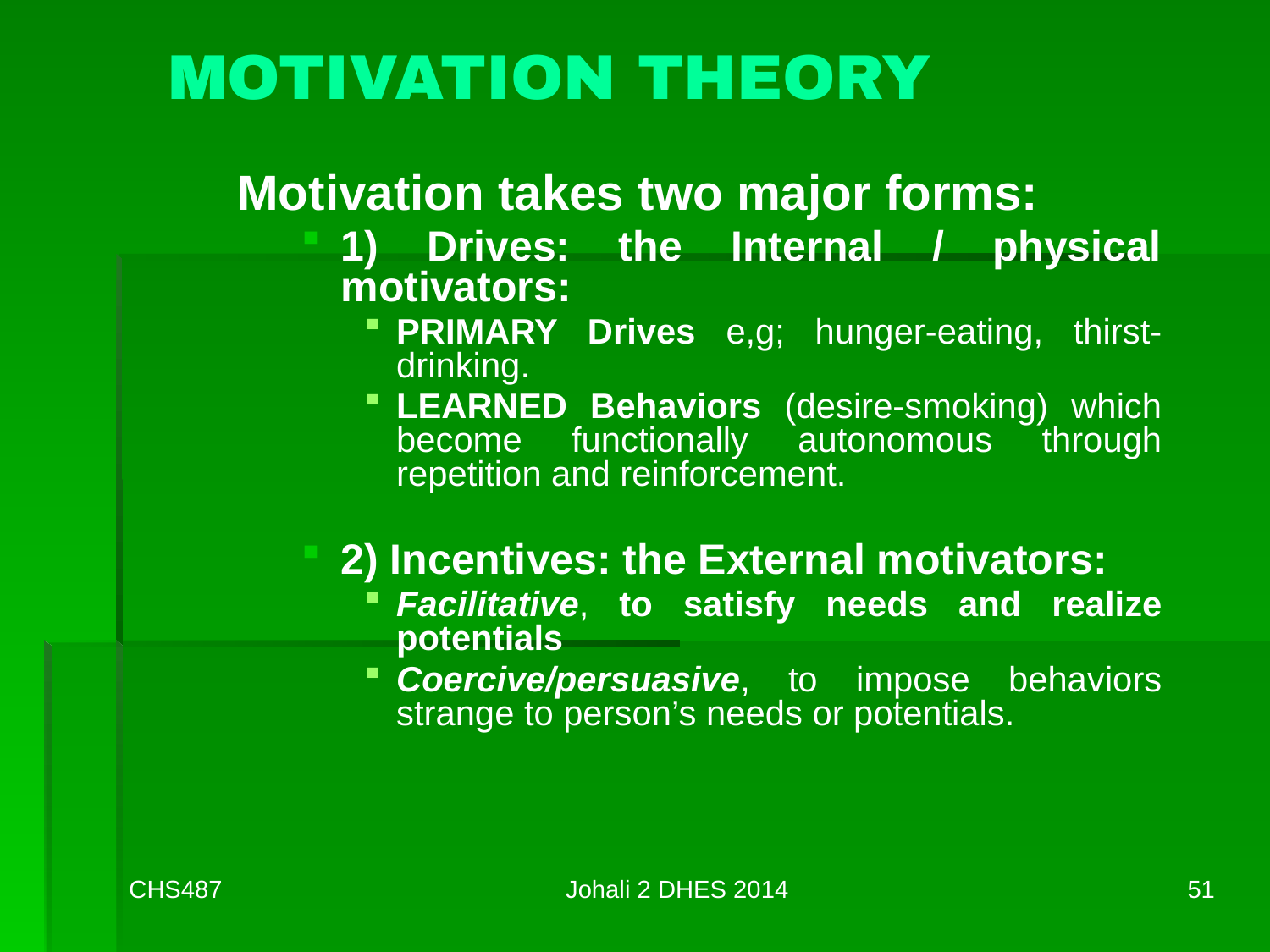

# MOTIVATION THEORY
Motivation takes two major forms:
1) Drives: the Internal / physical motivators:
PRIMARY Drives e,g; hunger-eating, thirst-drinking.
LEARNED Behaviors (desire-smoking) which become functionally autonomous through repetition and reinforcement.

2) Incentives: the External motivators:
Facilitative, to satisfy needs and realize potentials
Coercive/persuasive, to impose behaviors strange to person’s needs or potentials.

CHS487
Johali 2 DHES 2014
51